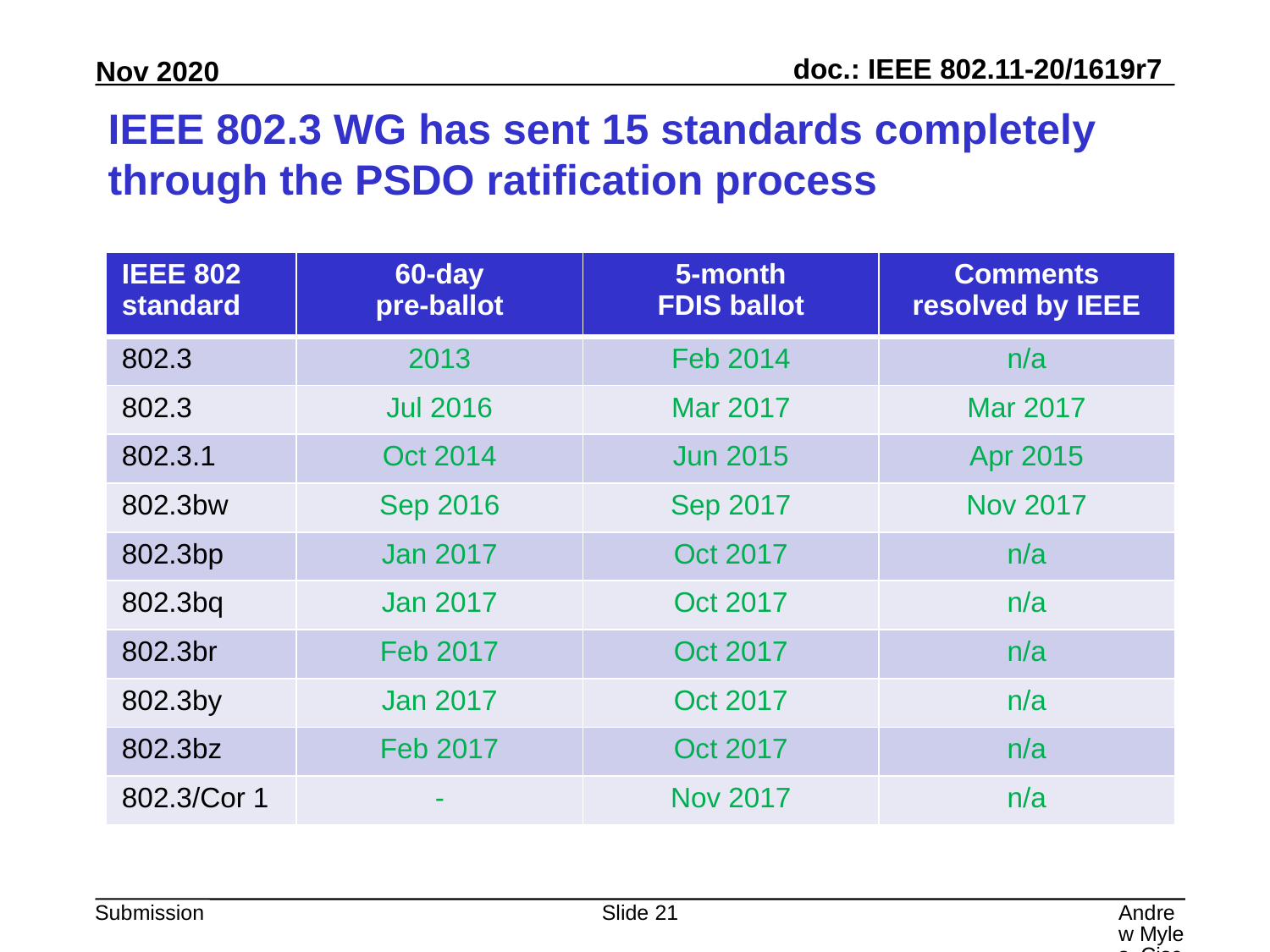

# IEEE 802.3 WG has sent 15 standards completely through the PSDO ratification process
| IEEE 802 standard | 60-day pre-ballot | 5-month FDIS ballot | Comments resolved by IEEE |
| --- | --- | --- | --- |
| 802.3 | 2013 | Feb 2014 | n/a |
| 802.3 | Jul 2016 | Mar 2017 | Mar 2017 |
| 802.3.1 | Oct 2014 | Jun 2015 | Apr 2015 |
| 802.3bw | Sep 2016 | Sep 2017 | Nov 2017 |
| 802.3bp | Jan 2017 | Oct 2017 | n/a |
| 802.3bq | Jan 2017 | Oct 2017 | n/a |
| 802.3br | Feb 2017 | Oct 2017 | n/a |
| 802.3by | Jan 2017 | Oct 2017 | n/a |
| 802.3bz | Feb 2017 | Oct 2017 | n/a |
| 802.3/Cor 1 | - | Nov 2017 | n/a |
Slide 21
Andrew Myles, Cisco